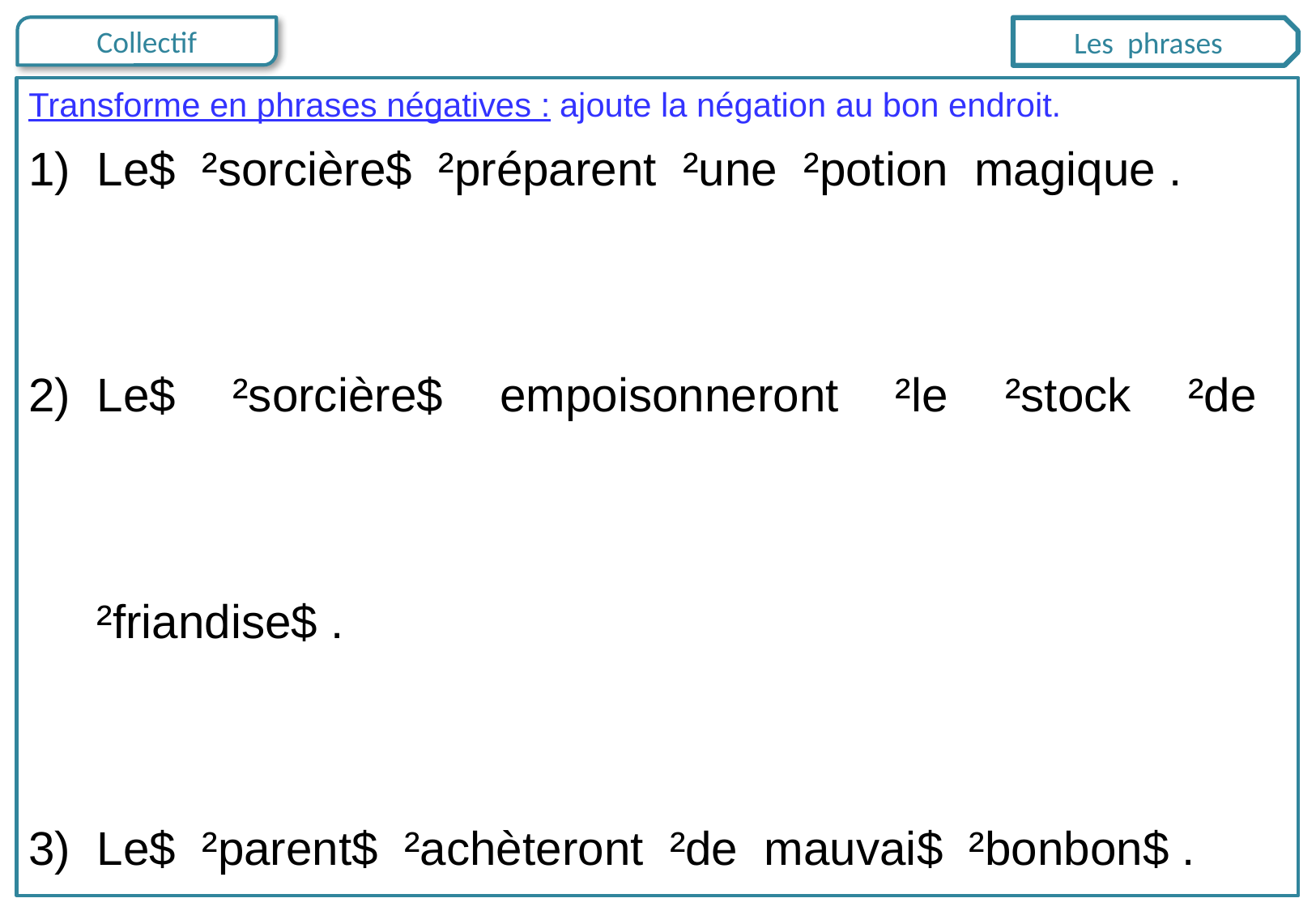

Les  phrases
Transforme en phrases négatives : ajoute la négation au bon endroit.
Le$  ²sorcière$  ²préparent  ²une  ²potion  magique .
Le$  ²sorcière$  empoisonneront  ²le  ²stock  ²de  ²friandise$ .
Le$  ²parent$  ²achèteront  ²de  mauvai$  ²bonbon$ .